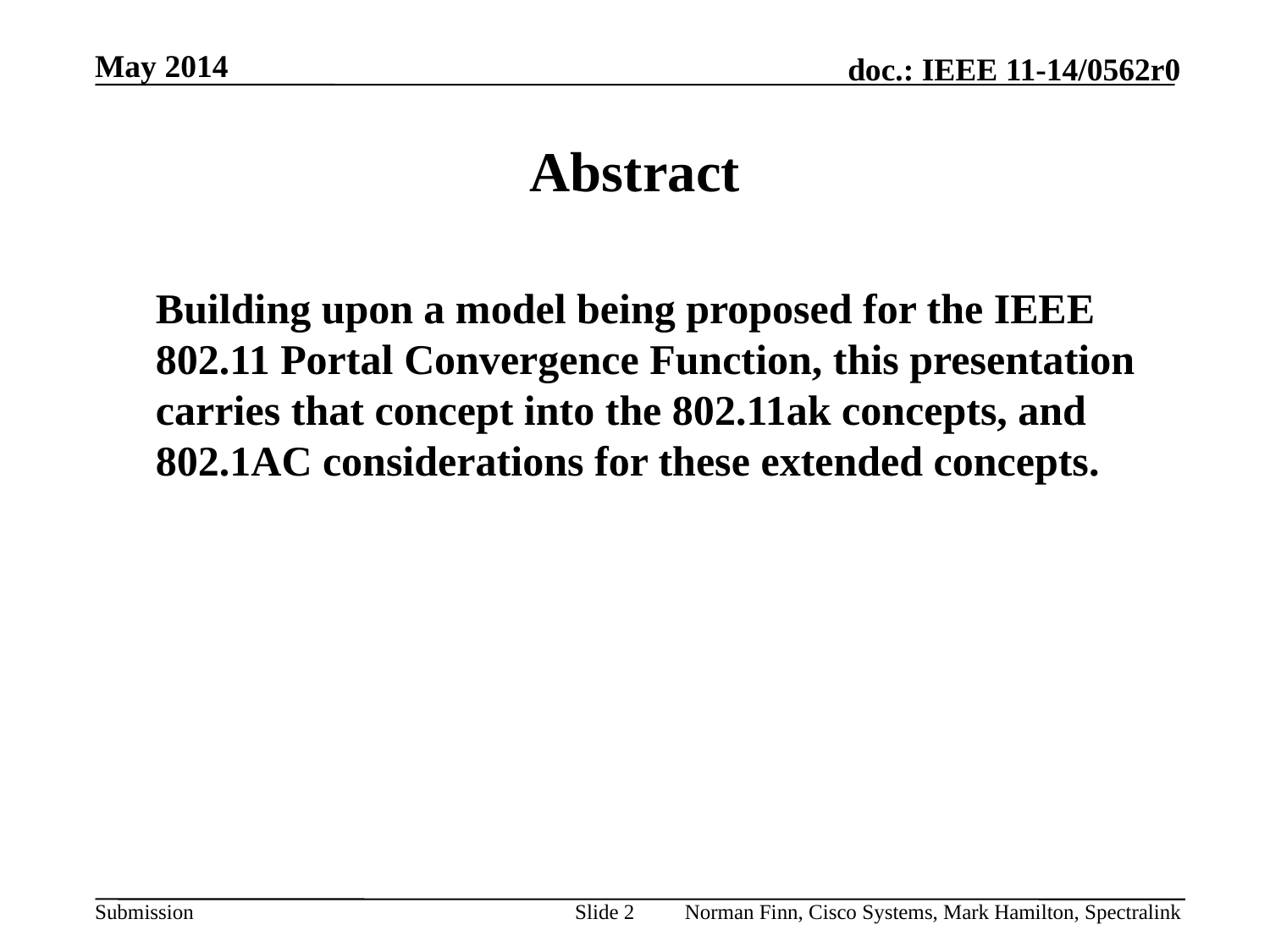

# Abstract
	Building upon a model being proposed for the IEEE 802.11 Portal Convergence Function, this presentation carries that concept into the 802.11ak concepts, and 802.1AC considerations for these extended concepts.